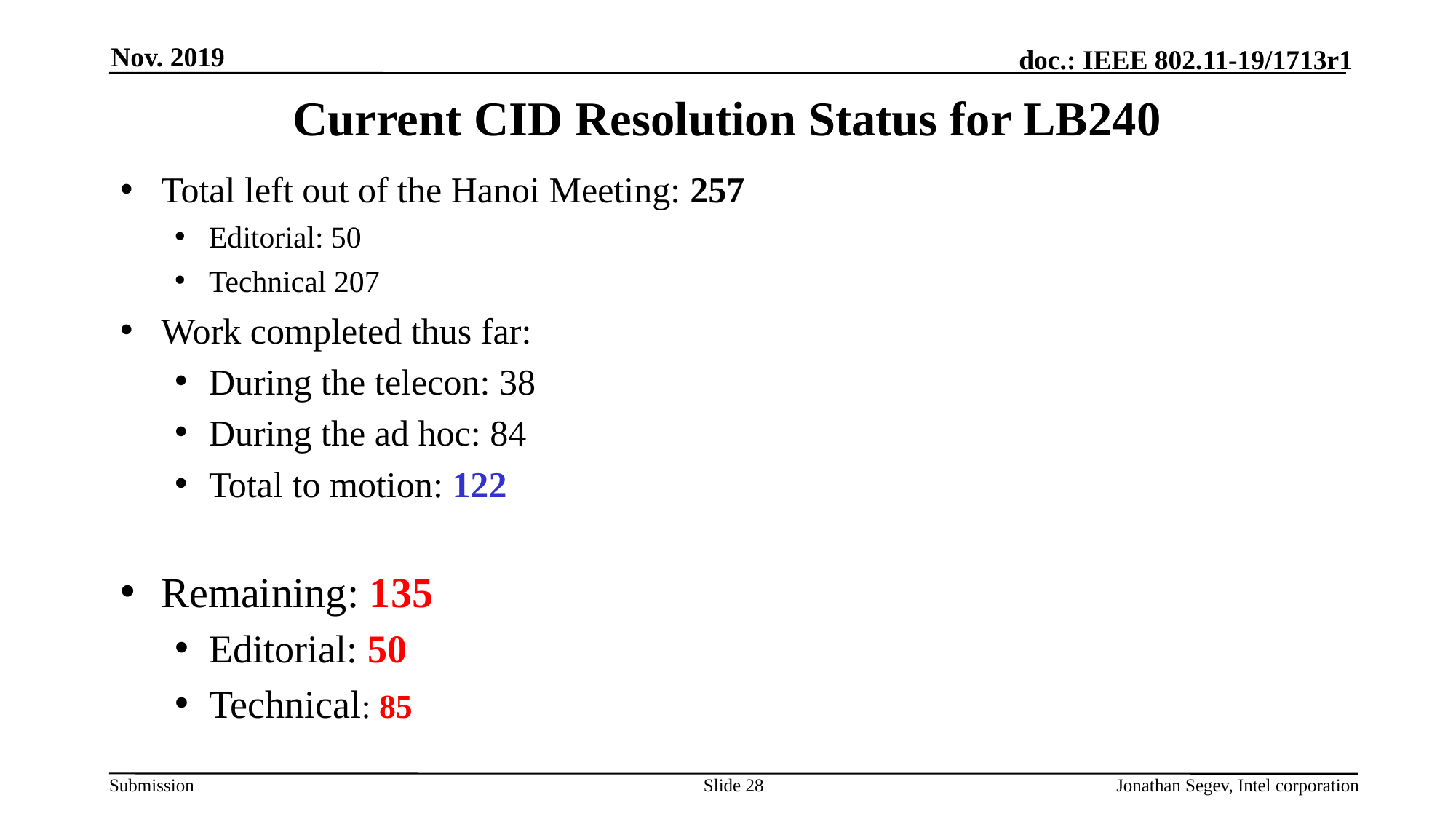

Nov. 2019
# Current CID Resolution Status for LB240
Total left out of the Hanoi Meeting: 257
Editorial: 50
Technical 207
Work completed thus far:
During the telecon: 38
During the ad hoc: 84
Total to motion: 122

Remaining: 135
Editorial: 50
Technical: 85

Slide 28
Jonathan Segev, Intel corporation